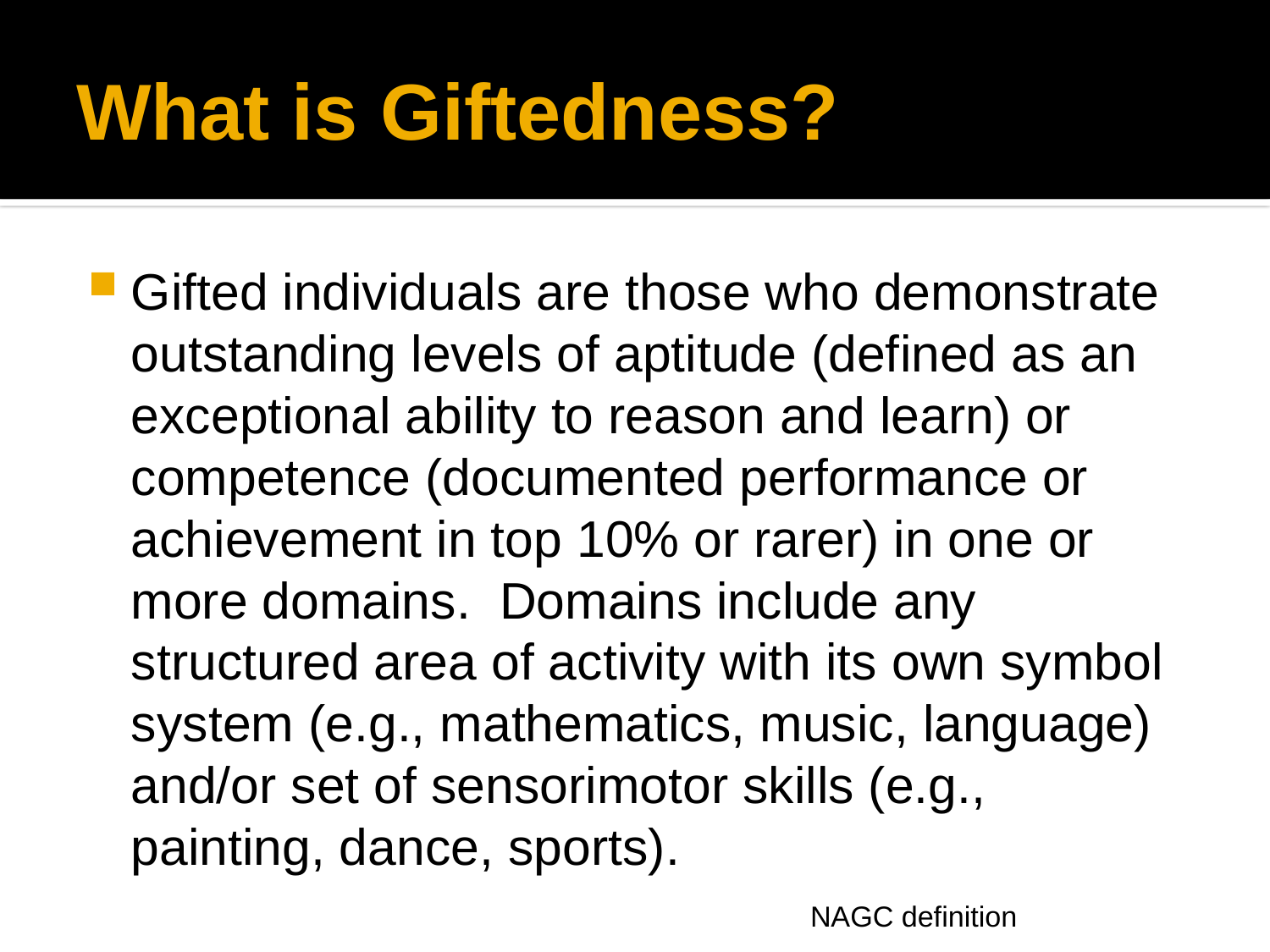

# What is Giftedness?
Gifted individuals are those who demonstrate outstanding levels of aptitude (defined as an exceptional ability to reason and learn) or competence (documented performance or achievement in top 10% or rarer) in one or more domains.  Domains include any structured area of activity with its own symbol system (e.g., mathematics, music, language) and/or set of sensorimotor skills (e.g., painting, dance, sports).
 NAGC definition